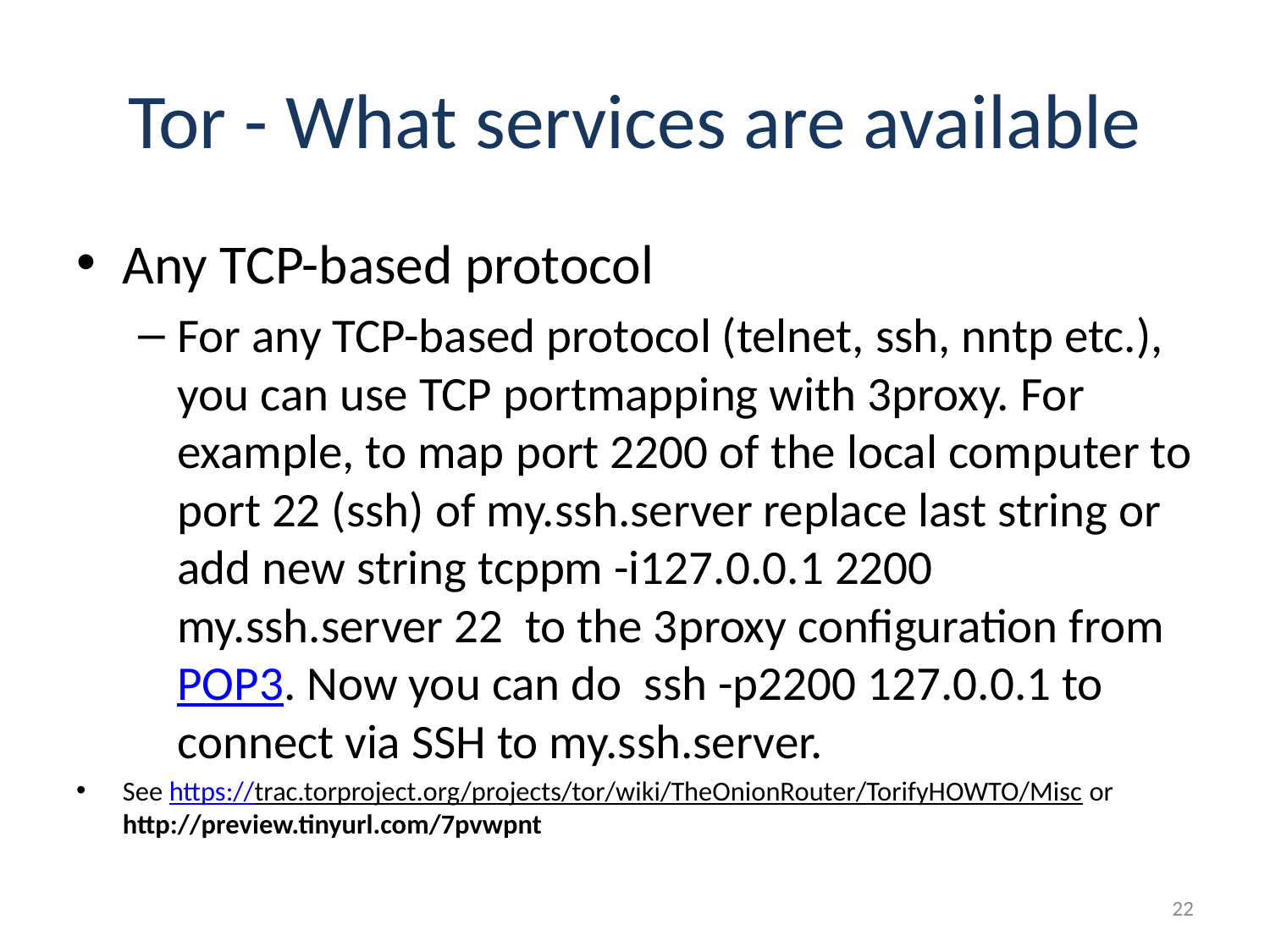

# Tor - What services are available
Any TCP-based protocol
For any TCP-based protocol (telnet, ssh, nntp etc.), you can use TCP portmapping with 3proxy. For example, to map port 2200 of the local computer to port 22 (ssh) of my.ssh.server replace last string or add new string tcppm -i127.0.0.1 2200 my.ssh.server 22  to the 3proxy configuration from POP3. Now you can do  ssh -p2200 127.0.0.1 to connect via SSH to my.ssh.server.
See https://trac.torproject.org/projects/tor/wiki/TheOnionRouter/TorifyHOWTO/Misc or http://preview.tinyurl.com/7pvwpnt
22